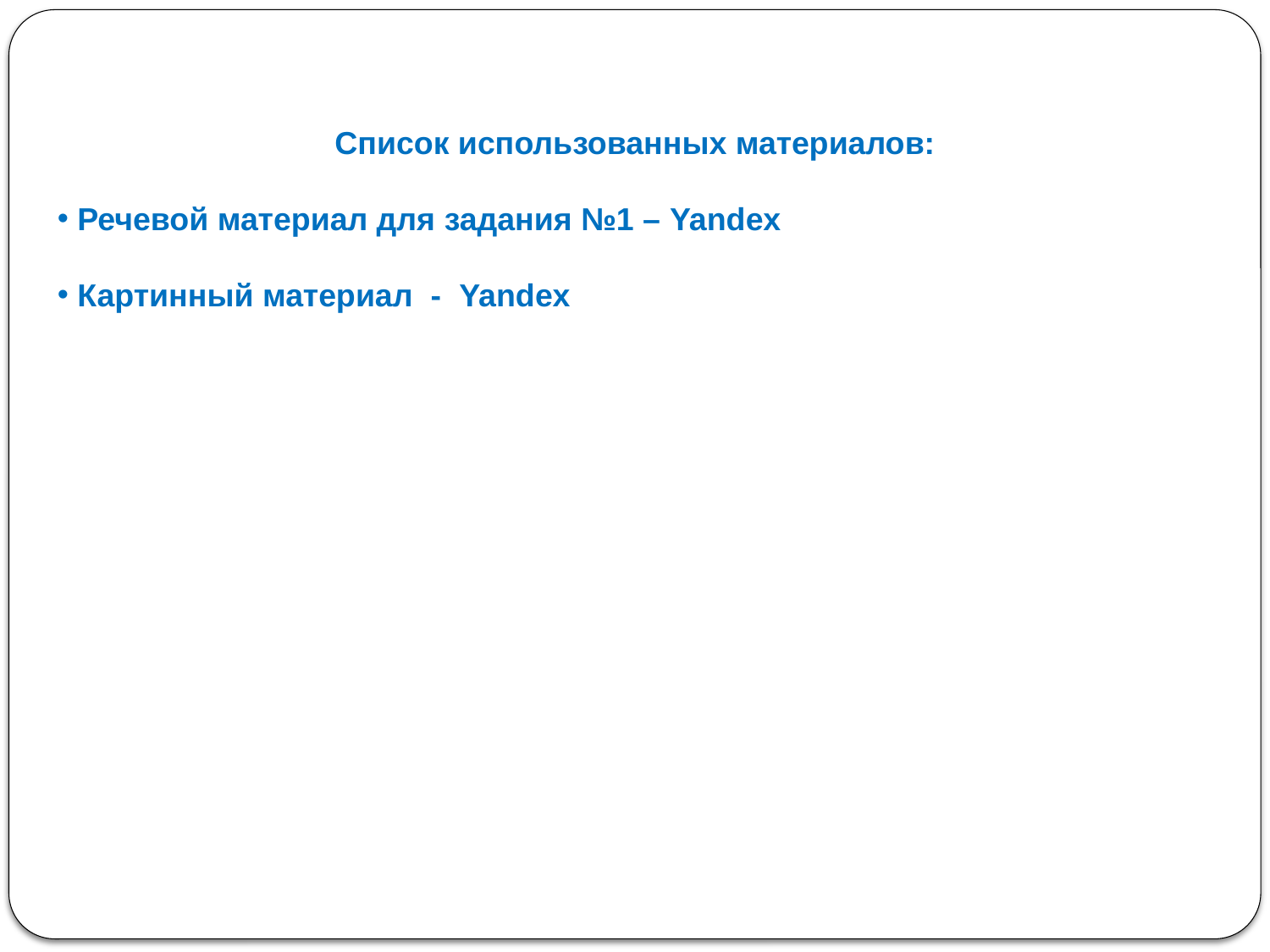

Список использованных материалов:

 Речевой материал для задания №1 – Yandex

 Картинный материал  -  Yandex